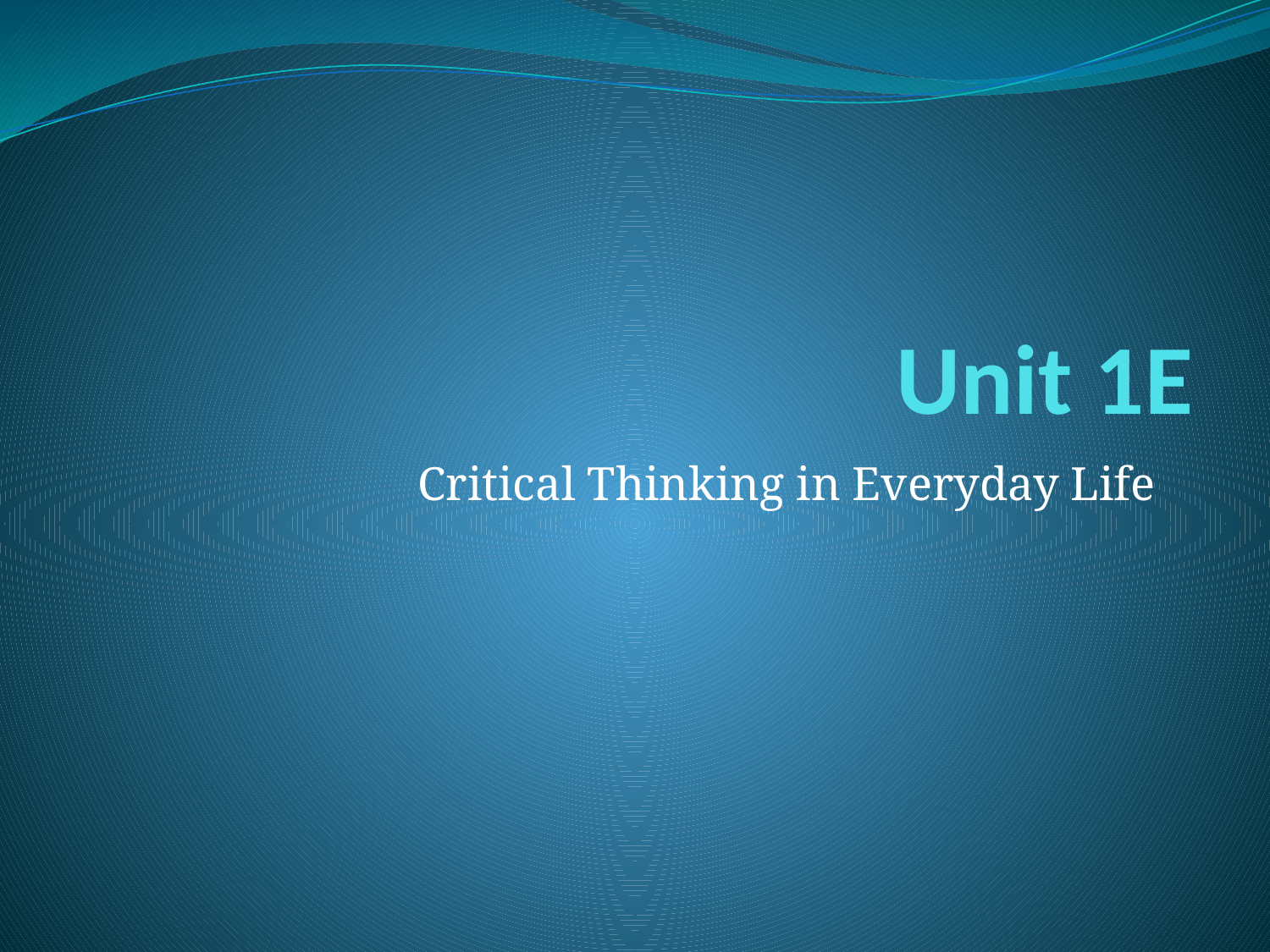

# Unit 1E
Critical Thinking in Everyday Life